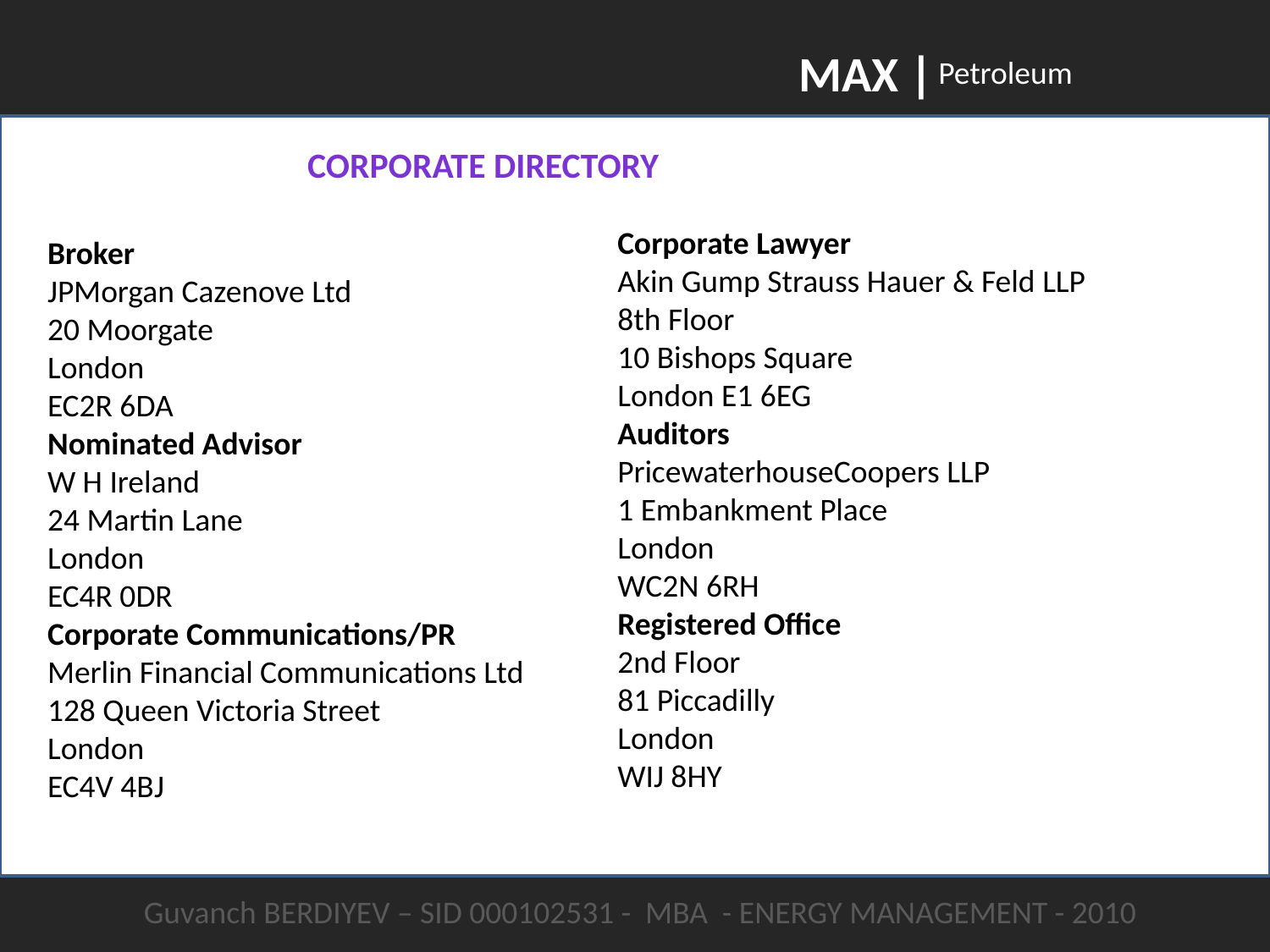

MAX |
Petroleum
G
Corporate Directory
Corporate Lawyer
Akin Gump Strauss Hauer & Feld LLP
8th Floor
10 Bishops Square
London E1 6EG
Auditors
PricewaterhouseCoopers LLP
1 Embankment Place
London
WC2N 6RH
Registered Office
2nd Floor
81 Piccadilly
London
WIJ 8HY
Broker
JPMorgan Cazenove Ltd
20 Moorgate
London
EC2R 6DA
Nominated Advisor
W H Ireland
24 Martin Lane
London
EC4R 0DR
Corporate Communications/PR
Merlin Financial Communications Ltd
128 Queen Victoria Street
London
EC4V 4BJ
#

Guvanch BERDIYEV – SID 000102531 -  MBA  - ENERGY MANAGEMENT - 2010